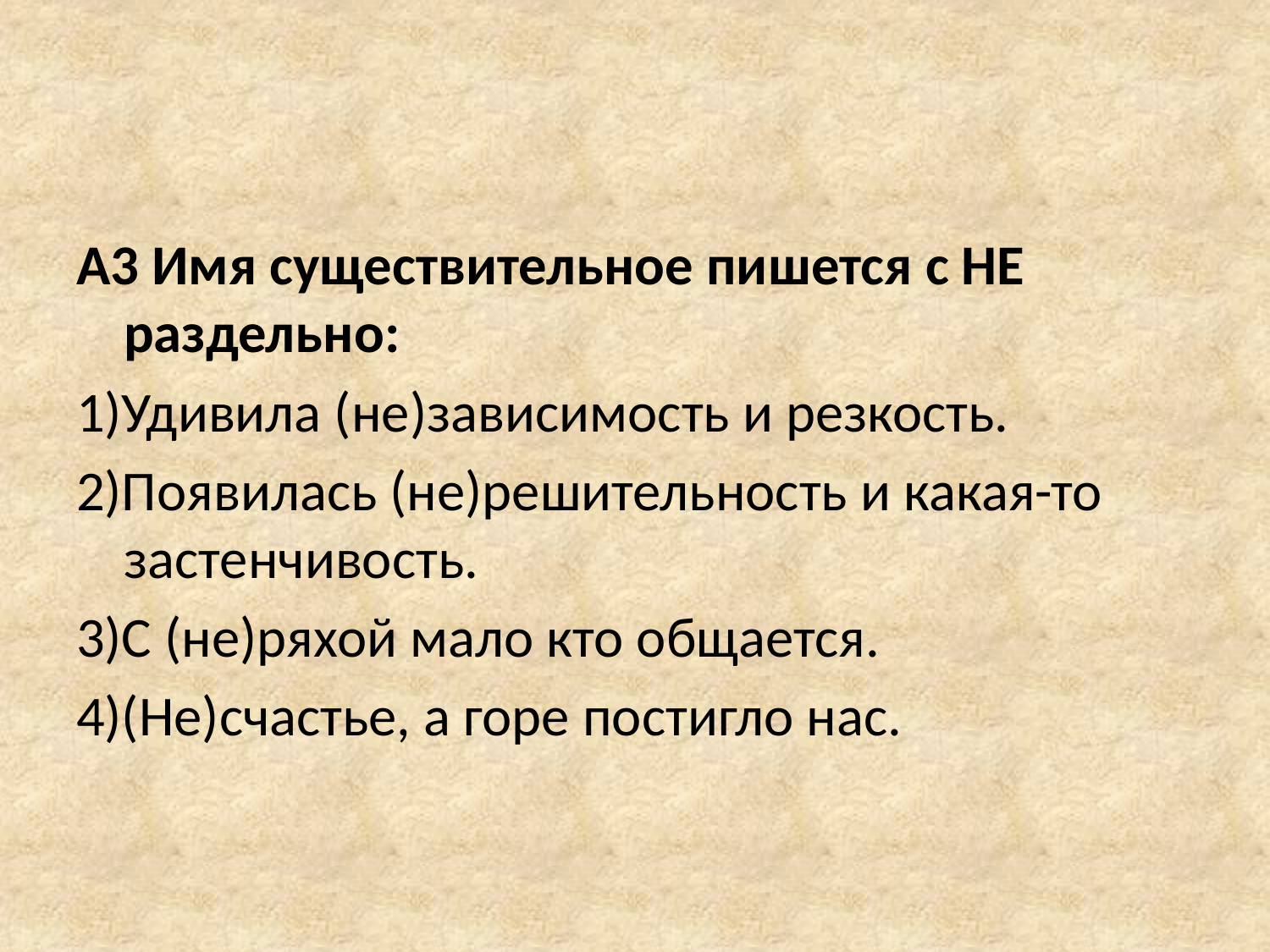

#
А3 Имя существительное пишется с НЕ раздельно:
1)Удивила (не)зависимость и резкость.
2)Появилась (не)решительность и какая-то застенчивость.
3)С (не)ряхой мало кто общается.
4)(Не)счастье, а горе постигло нас.